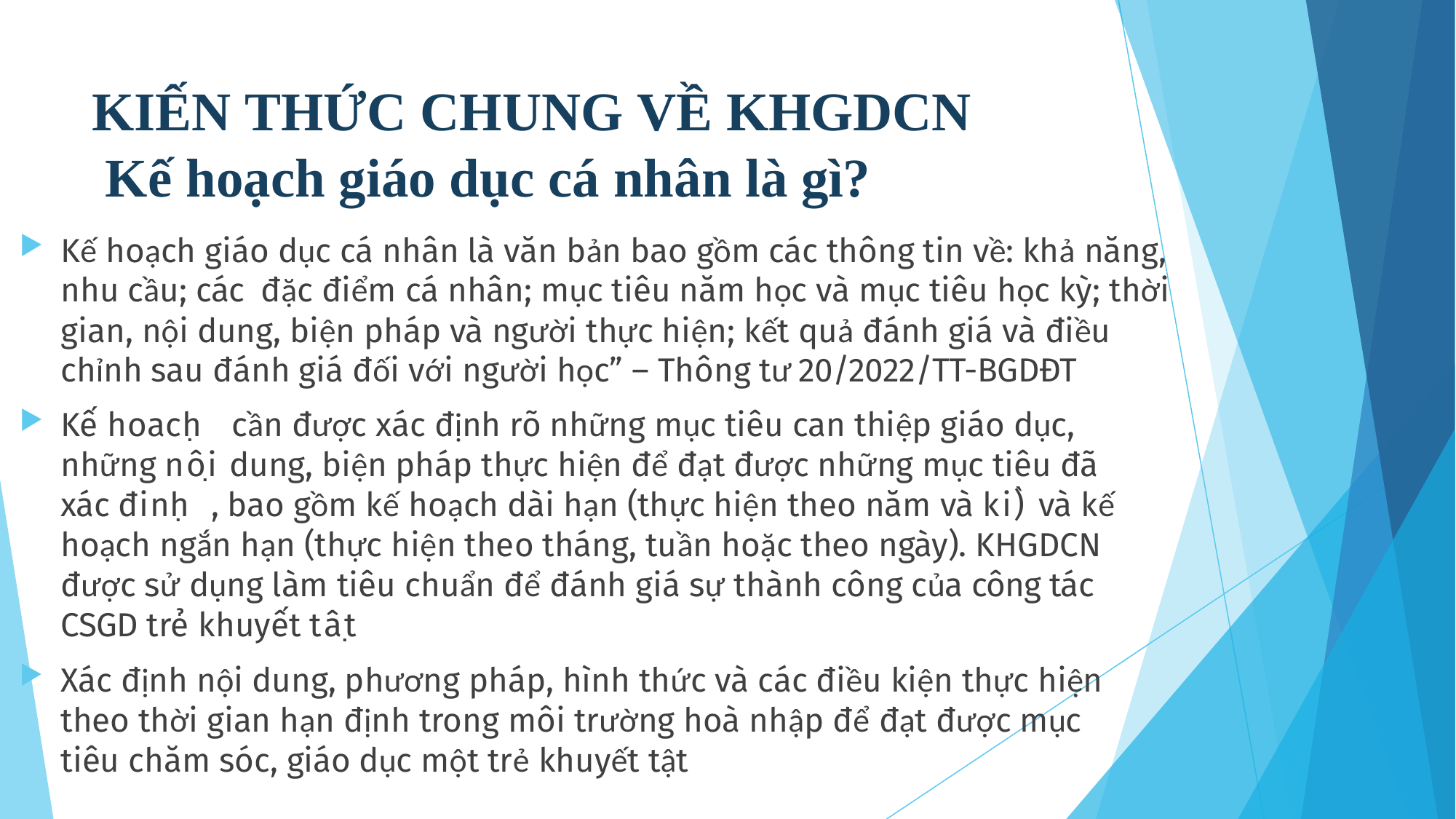

# KIẾN THỨC CHUNG VỀ KHGDCN
Kế hoạch giáo dục cá nhân là gì?
Kế hoạch giáo dục cá nhân là văn bản bao gồm các thông tin về: khả năng, nhu cầu; các đặc điểm cá nhân; mục tiêu năm học và mục tiêu học kỳ; thời gian, nội dung, biện pháp và người thực hiện; kết quả đánh giá và điều chỉnh sau đánh giá đối với người học” – Thông tư 20/2022/TT-BGDĐT
Kế hoacḥ	 cần được xác định rõ những mục tiêu can thiệp giáo dục, những nôị dung, biện pháp thực hiện để đạt được những mục tiêu đã xác đinḥ  , bao gồm kế hoạch dài hạn (thực hiện theo năm và ki)̀ và kế hoạch ngắn hạn (thực hiện theo tháng, tuần hoặc theo ngày). KHGDCN được sử dụng làm tiêu chuẩn để đánh giá sự thành công của công tác CSGD trẻ khuyết tâṭ
Xác định nội dung, phương pháp, hình thức và các điều kiện thực hiện theo thời gian hạn định trong môi trường hoà nhập để đạt được mục tiêu chăm sóc, giáo dục một trẻ khuyết tật